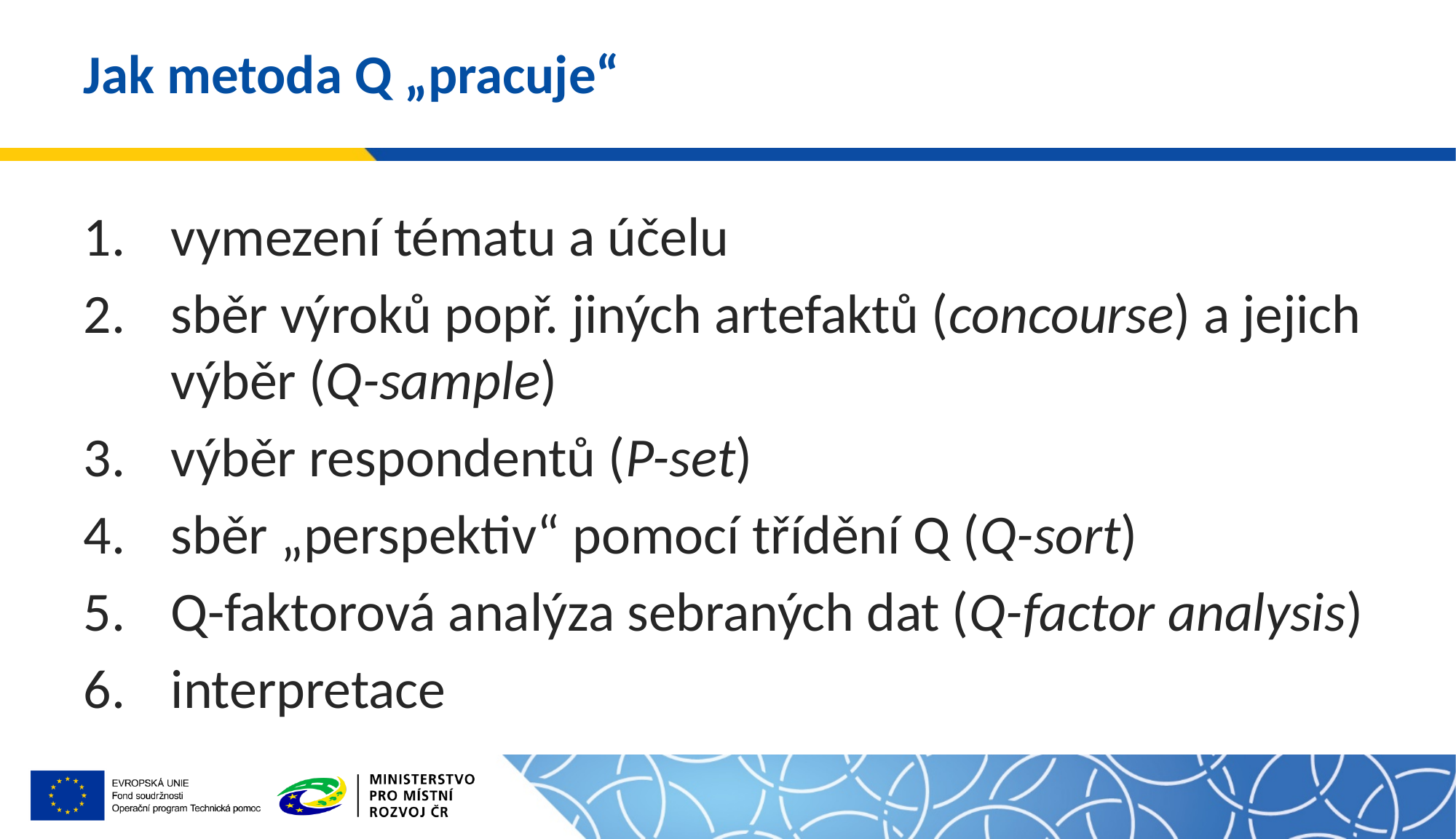

# Jak metoda Q „pracuje“
vymezení tématu a účelu
sběr výroků popř. jiných artefaktů (concourse) a jejich výběr (Q-sample)
výběr respondentů (P-set)
sběr „perspektiv“ pomocí třídění Q (Q-sort)
Q-faktorová analýza sebraných dat (Q-factor analysis)
interpretace